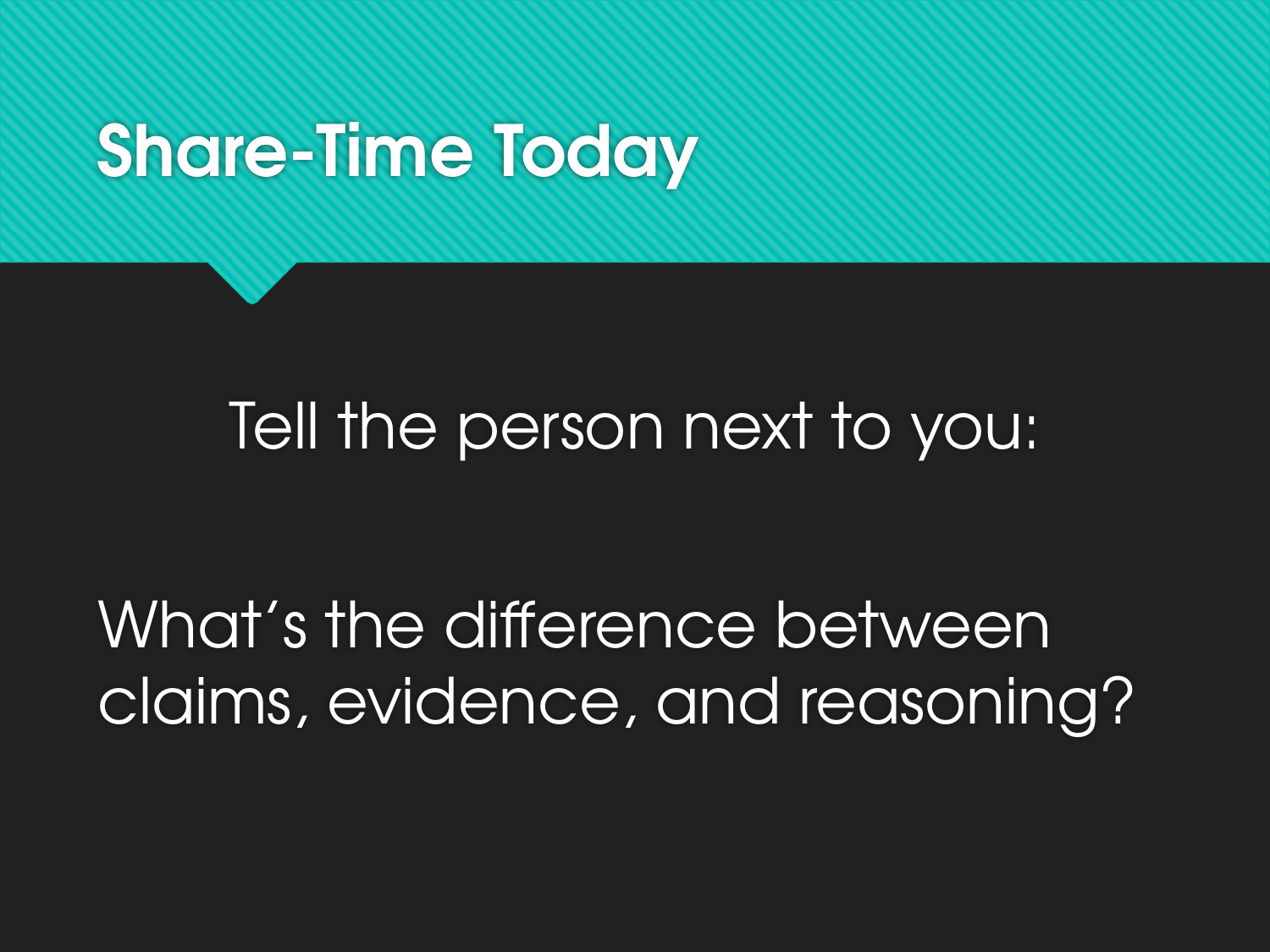

# Share-Time Today
Tell the person next to you:

What’s the difference between claims, evidence, and reasoning?